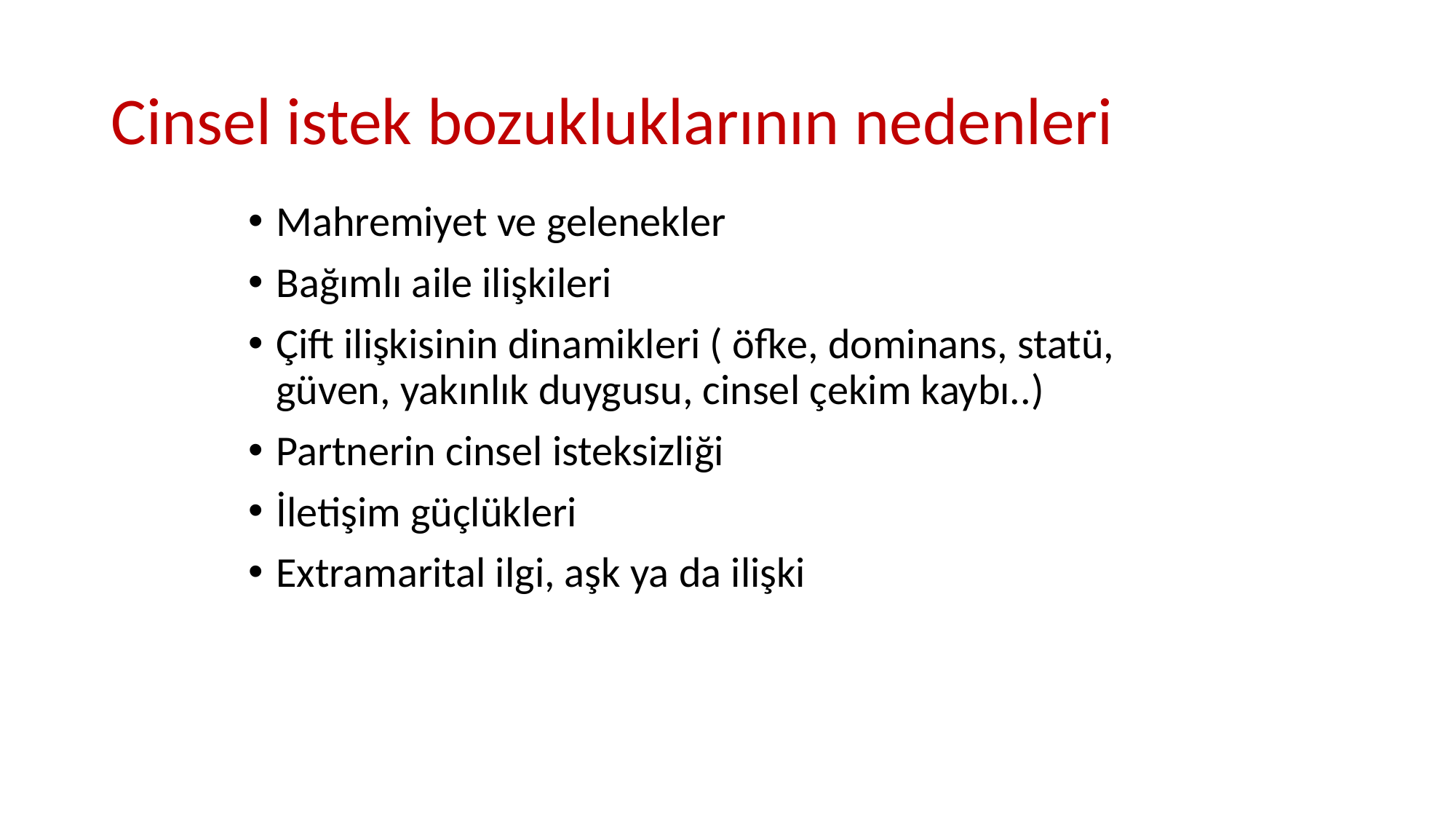

# Cinsel istek bozukluklarının nedenleri
Mahremiyet ve gelenekler
Bağımlı aile ilişkileri
Çift ilişkisinin dinamikleri ( öfke, dominans, statü, güven, yakınlık duygusu, cinsel çekim kaybı..)
Partnerin cinsel isteksizliği
İletişim güçlükleri
Extramarital ilgi, aşk ya da ilişki